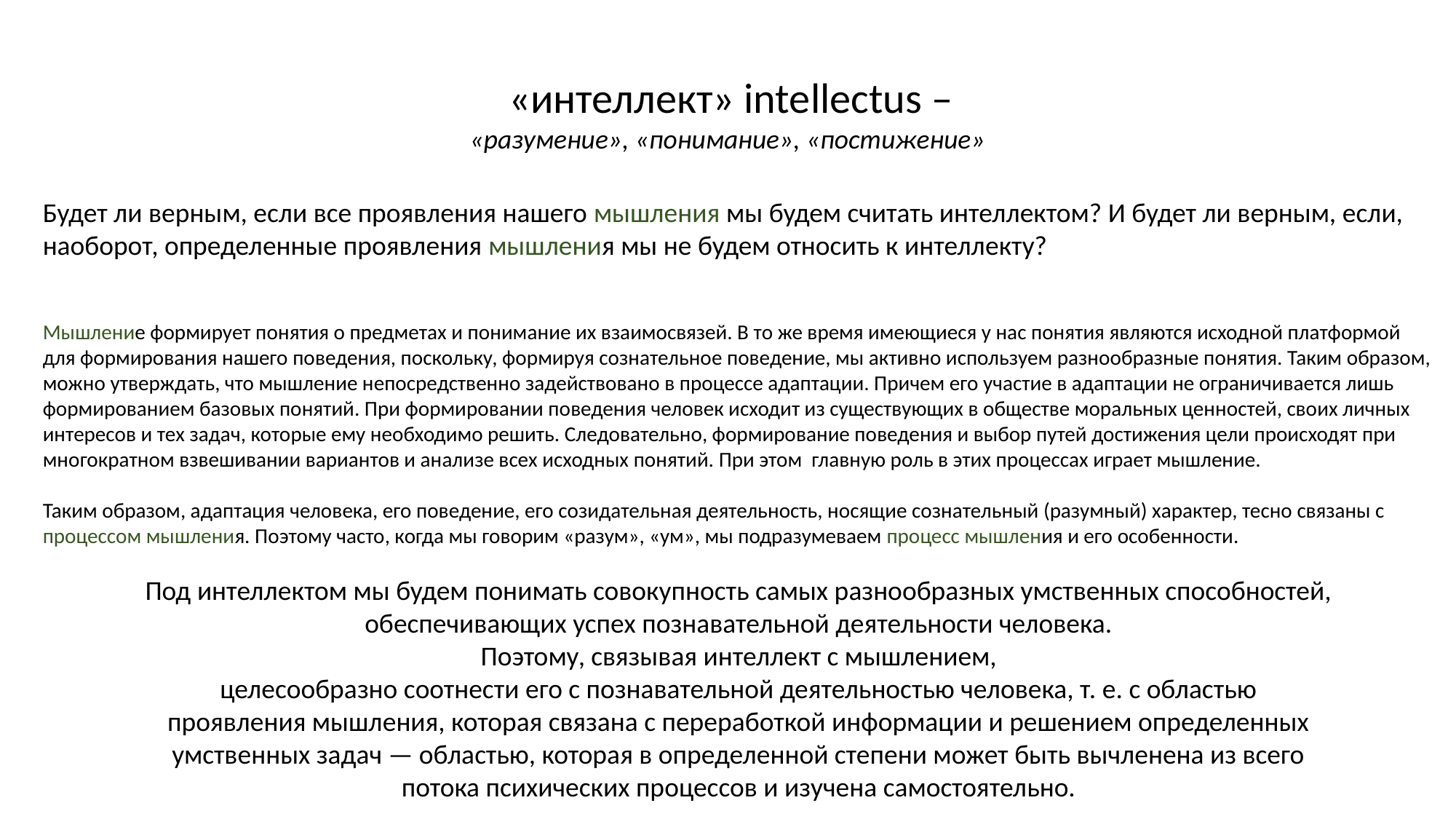

«интеллект» intellectus –
«разумение», «понимание», «постижение»
Будет ли верным, если все проявления нашего мышления мы будем считать интеллектом? И будет ли верным, если, наоборот, определенные проявления мышления мы не будем относить к интеллекту?

Мышление формирует понятия о предметах и понимание их взаимосвязей. В то же время имеющиеся у нас понятия являются исходной платформой для формирования нашего поведения, поскольку, формируя сознательное поведение, мы активно используем разнообразные понятия. Таким образом, можно утверждать, что мышление непосредственно задействовано в процессе адаптации. Причем его участие в адаптации не ограничивается лишь формированием базовых понятий. При формировании поведения человек исходит из существующих в обществе моральных ценностей, своих личных интересов и тех задач, которые ему необходимо решить. Следовательно, формирование поведения и выбор путей достижения цели происходят при многократном взвешивании вариантов и анализе всех исходных понятий. При этом  главную роль в этих процессах играет мышление.

Таким образом, адаптация человека, его поведение, его созидательная деятельность, носящие сознательный (разумный) характер, тесно связаны с процессом мышления. Поэтому часто, когда мы говорим «разум», «ум», мы подразумеваем процесс мышления и его особенности.

Под интеллектом мы будем понимать совокупность самых разнообразных умственных способностей, обеспечивающих успех познавательной деятельности человека.
Поэтому, связывая интеллект с мышлением,
целесообразно соотнести его с познавательной деятельностью человека, т. е. с областью
проявления мышления, которая связана с переработкой информации и решением определенных
умственных задач — областью, которая в определенной степени может быть вычленена из всего
потока психических процессов и изучена самостоятельно.